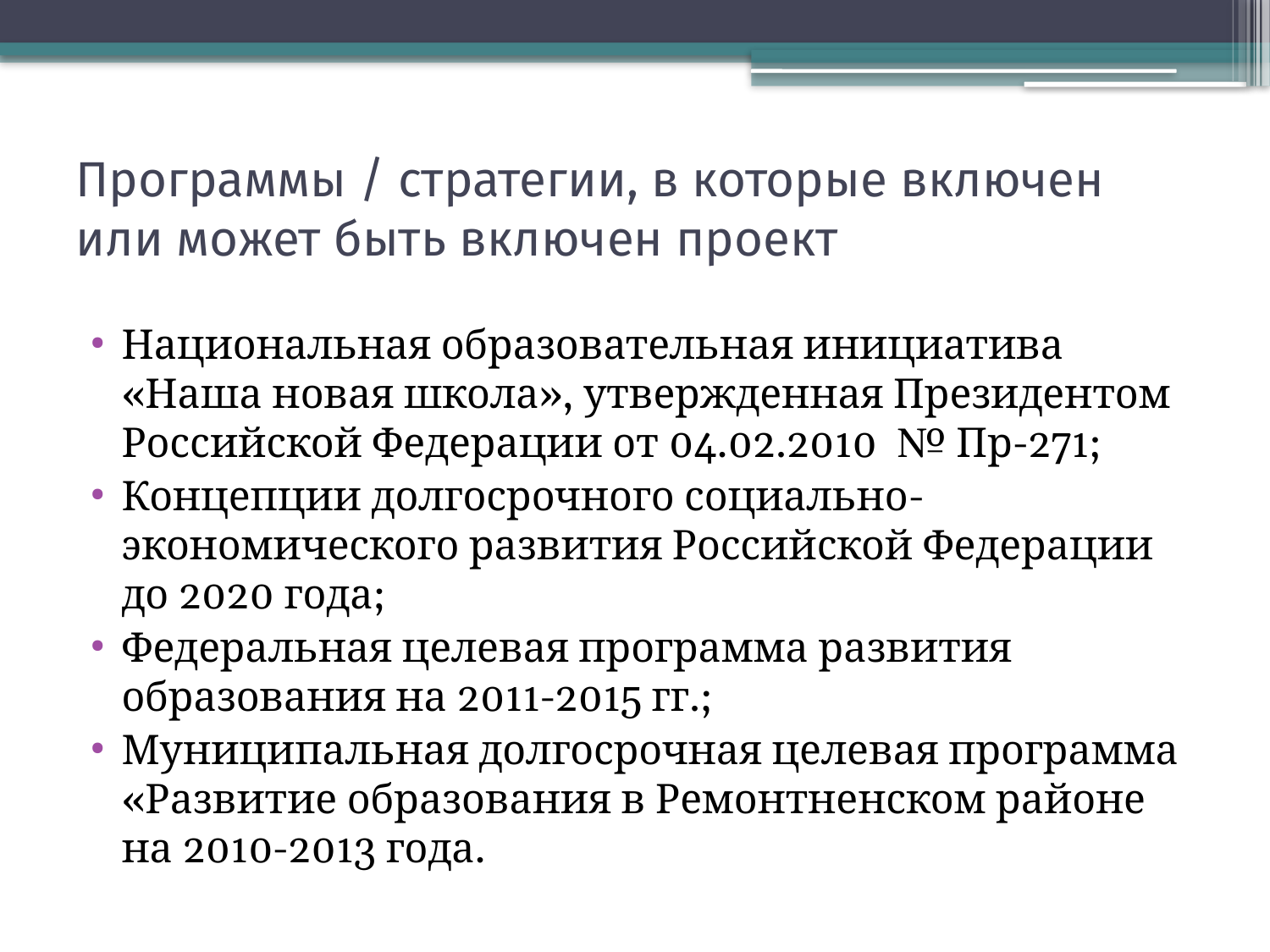

# Программы / стратегии, в которые включен или может быть включен проект
Национальная образовательная инициатива «Наша новая школа», утвержденная Президентом Российской Федерации от 04.02.2010  № Пр-271;
Концепции долгосрочного социально-экономического развития Российской Федерации до 2020 года;
Федеральная целевая программа развития образования на 2011-2015 гг.;
Муниципальная долгосрочная целевая программа «Развитие образования в Ремонтненском районе на 2010-2013 года.